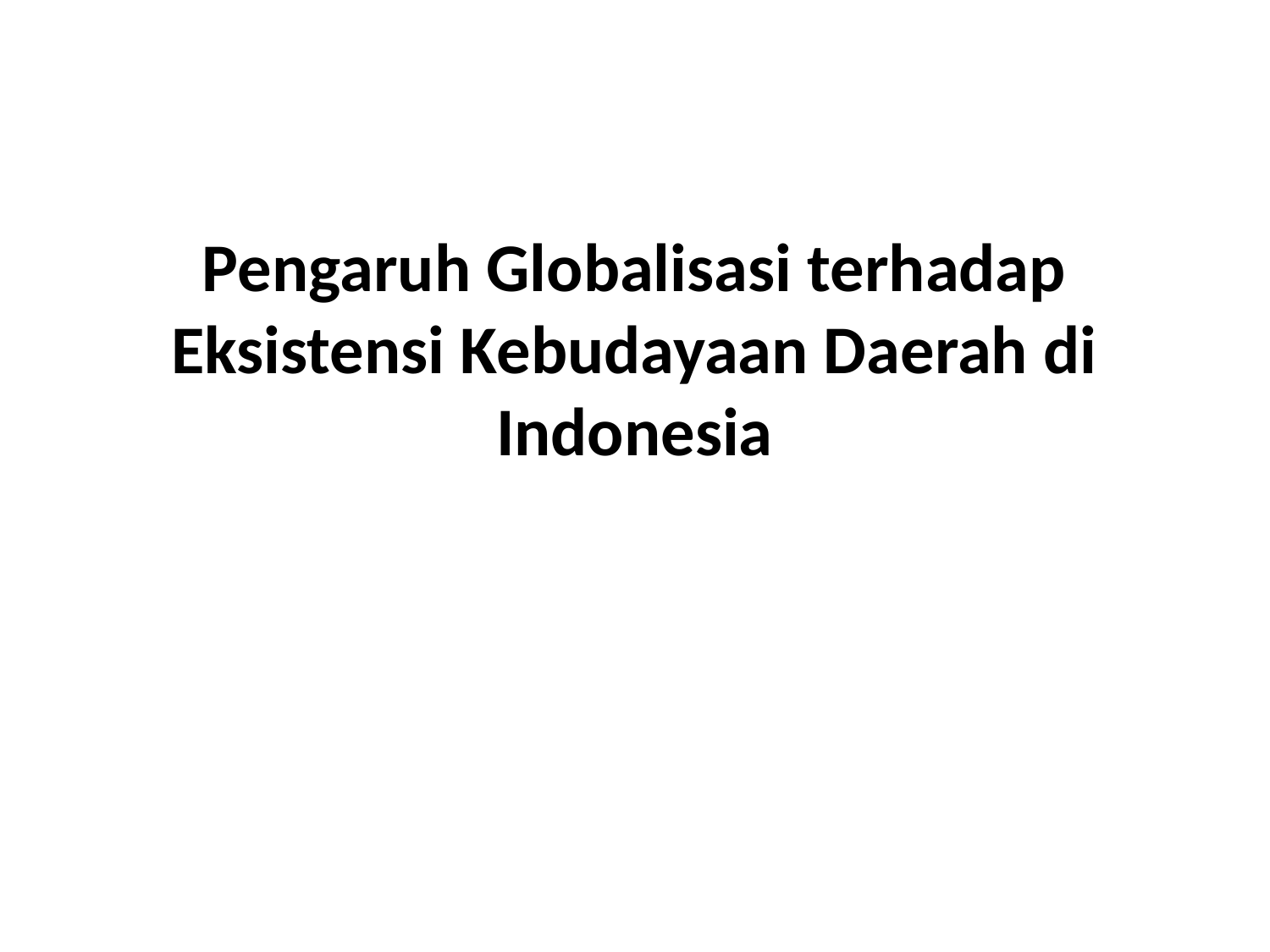

# Pengaruh Globalisasi terhadap Eksistensi Kebudayaan Daerah di Indonesia